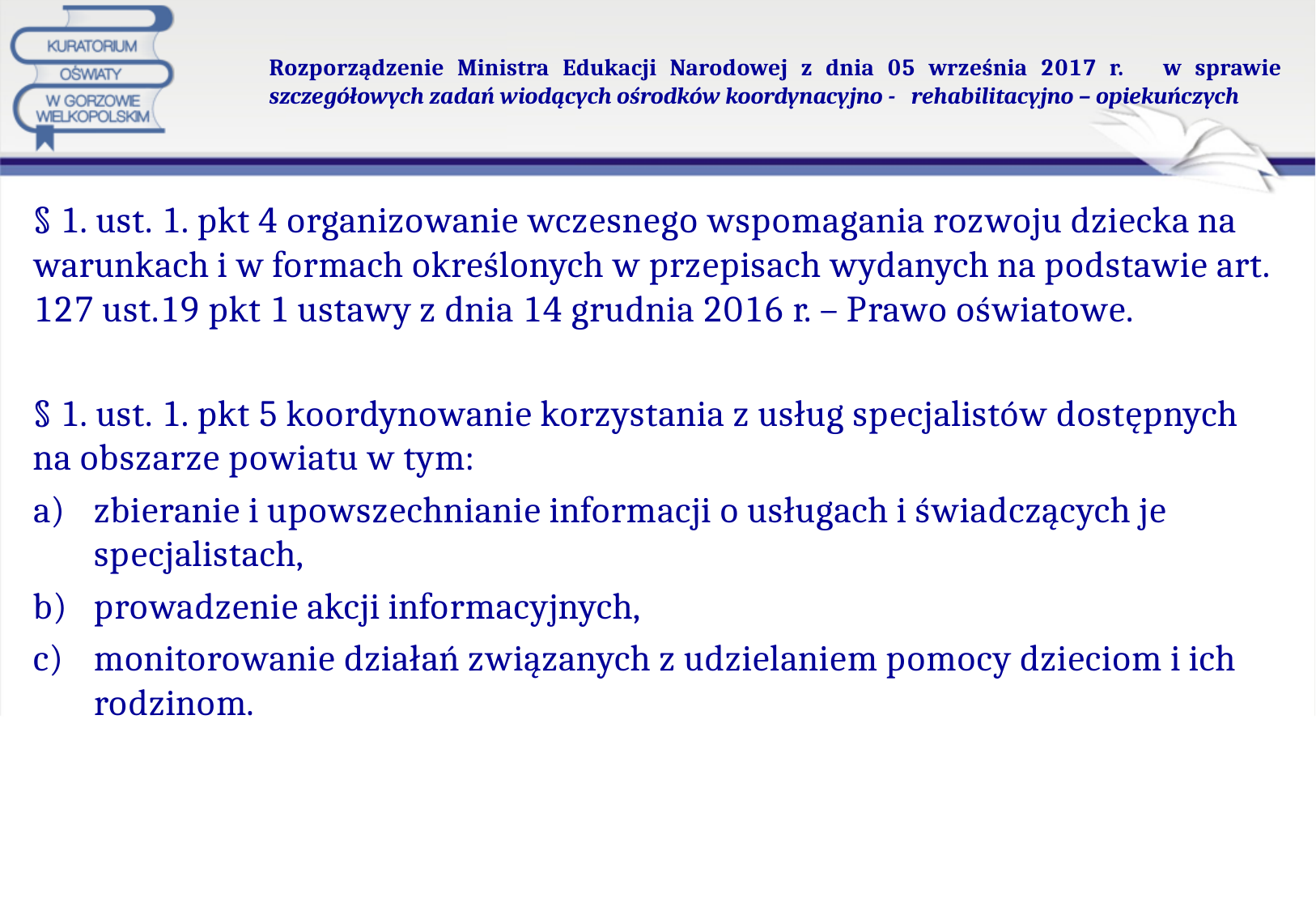

# Rozporządzenie Ministra Edukacji Narodowej z dnia 05 września 2017 r.   w sprawie szczegółowych zadań wiodących ośrodków koordynacyjno -   rehabilitacyjno – opiekuńczych
§ 1. ust. 1. pkt 4 organizowanie wczesnego wspomagania rozwoju dziecka na warunkach i w formach określonych w przepisach wydanych na podstawie art. 127 ust.19 pkt 1 ustawy z dnia 14 grudnia 2016 r. – Prawo oświatowe.

§ 1. ust. 1. pkt 5 koordynowanie korzystania z usług specjalistów dostępnych na obszarze powiatu w tym:
zbieranie i upowszechnianie informacji o usługach i świadczących je specjalistach,
prowadzenie akcji informacyjnych,
monitorowanie działań związanych z udzielaniem pomocy dzieciom i ich rodzinom.